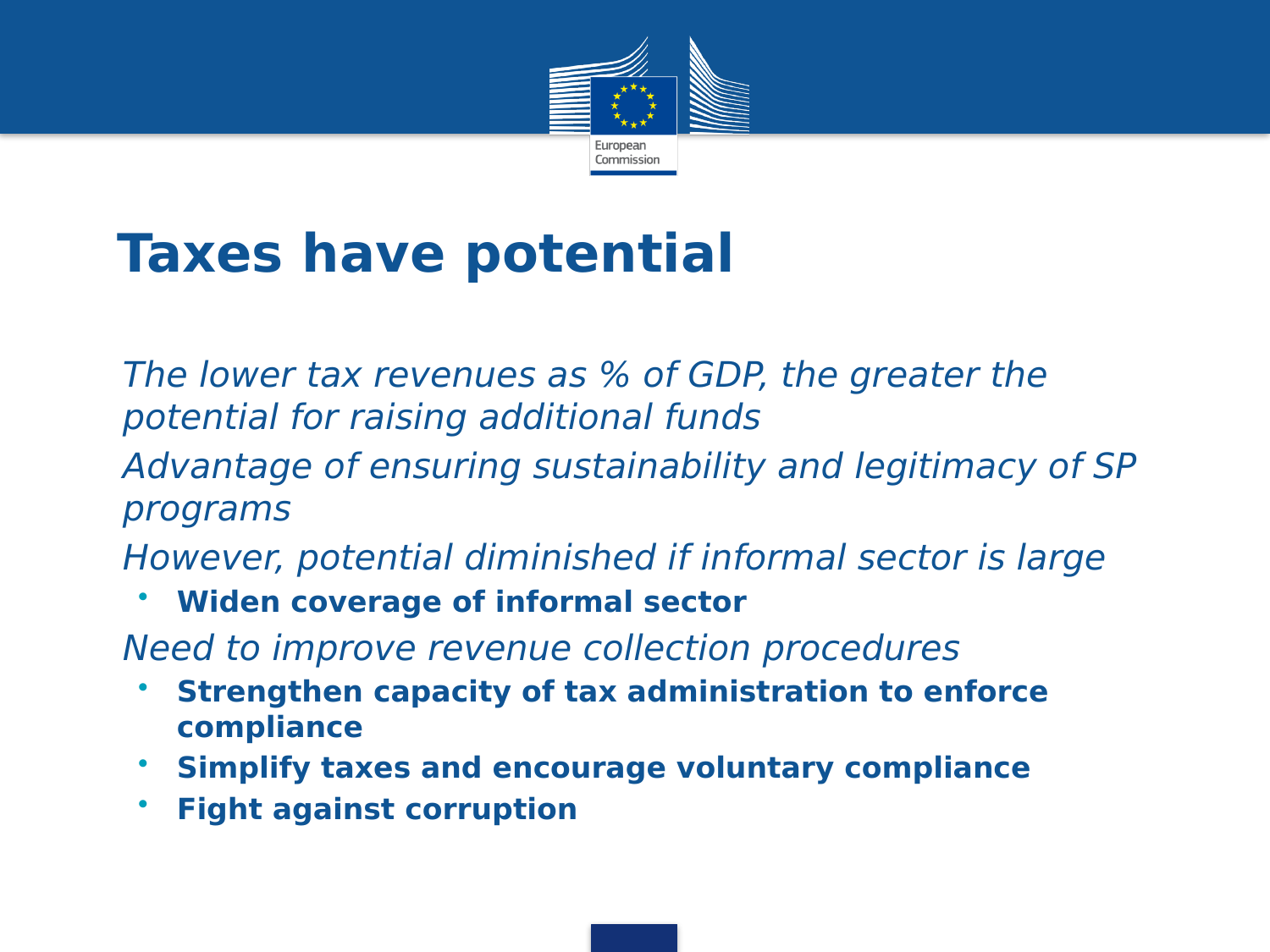

# Taxes have potential
The lower tax revenues as % of GDP, the greater the potential for raising additional funds
Advantage of ensuring sustainability and legitimacy of SP programs
However, potential diminished if informal sector is large
Widen coverage of informal sector
Need to improve revenue collection procedures
Strengthen capacity of tax administration to enforce compliance
Simplify taxes and encourage voluntary compliance
Fight against corruption